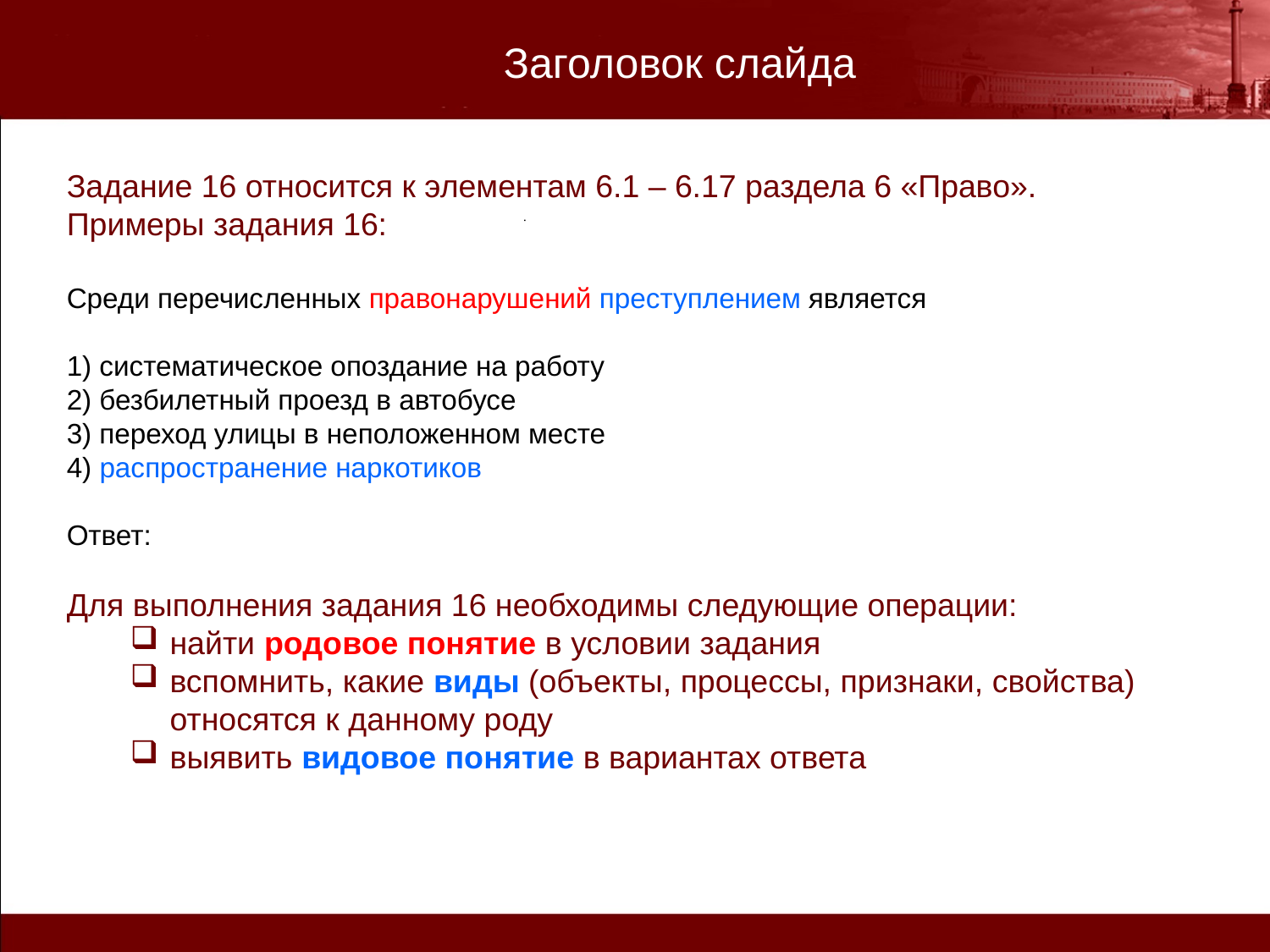

Заголовок слайда
Задание 16 относится к элементам 6.1 – 6.17 раздела 6 «Право».
Примеры задания 16:

Среди пе­ре­чис­лен­ных пра­во­на­ру­ше­ний пре­ступ­ле­ни­ем является

1) си­сте­ма­ти­че­ское опоз­да­ние на работу
2) без­би­лет­ный про­езд в автобусе
3) пе­ре­ход улицы в не­по­ло­жен­ном месте
4) рас­про­стра­не­ние наркотиков
Ответ:

Для выполнения задания 16 необходимы следующие операции:
найти родовое понятие в условии задания
вспомнить, какие виды (объекты, процессы, признаки, свойства) относятся к данному роду
выявить видовое понятие в вариантах ответа